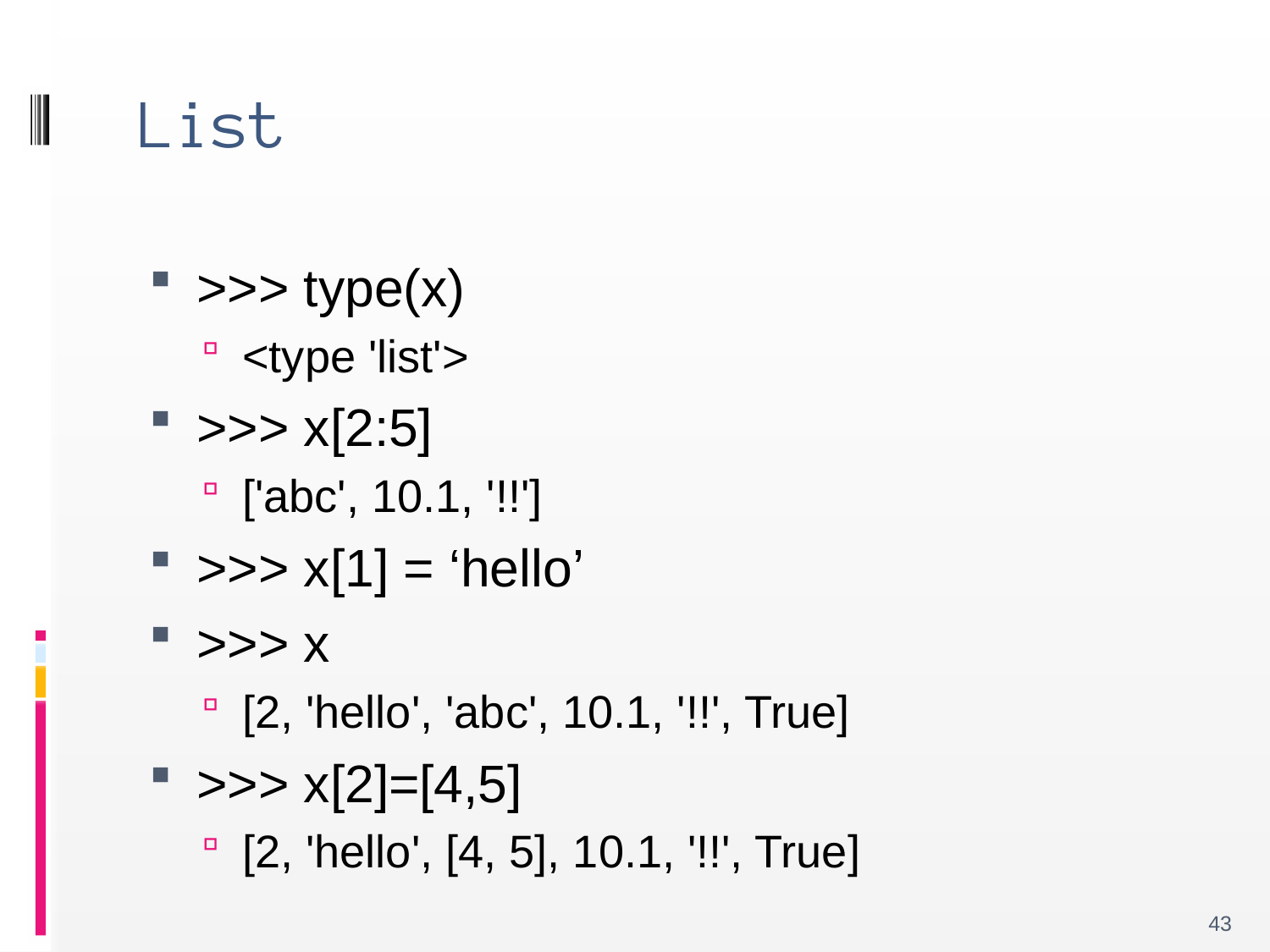

# List
>>> type(x)
<type 'list'>
>>> x[2:5]
['abc', 10.1, '!!']
>>> x[1] = ‘hello’
>>> x
[2, 'hello', 'abc', 10.1, '!!', True]
>>> x[2]=[4,5]
[2, 'hello', [4, 5], 10.1, '!!', True]

43